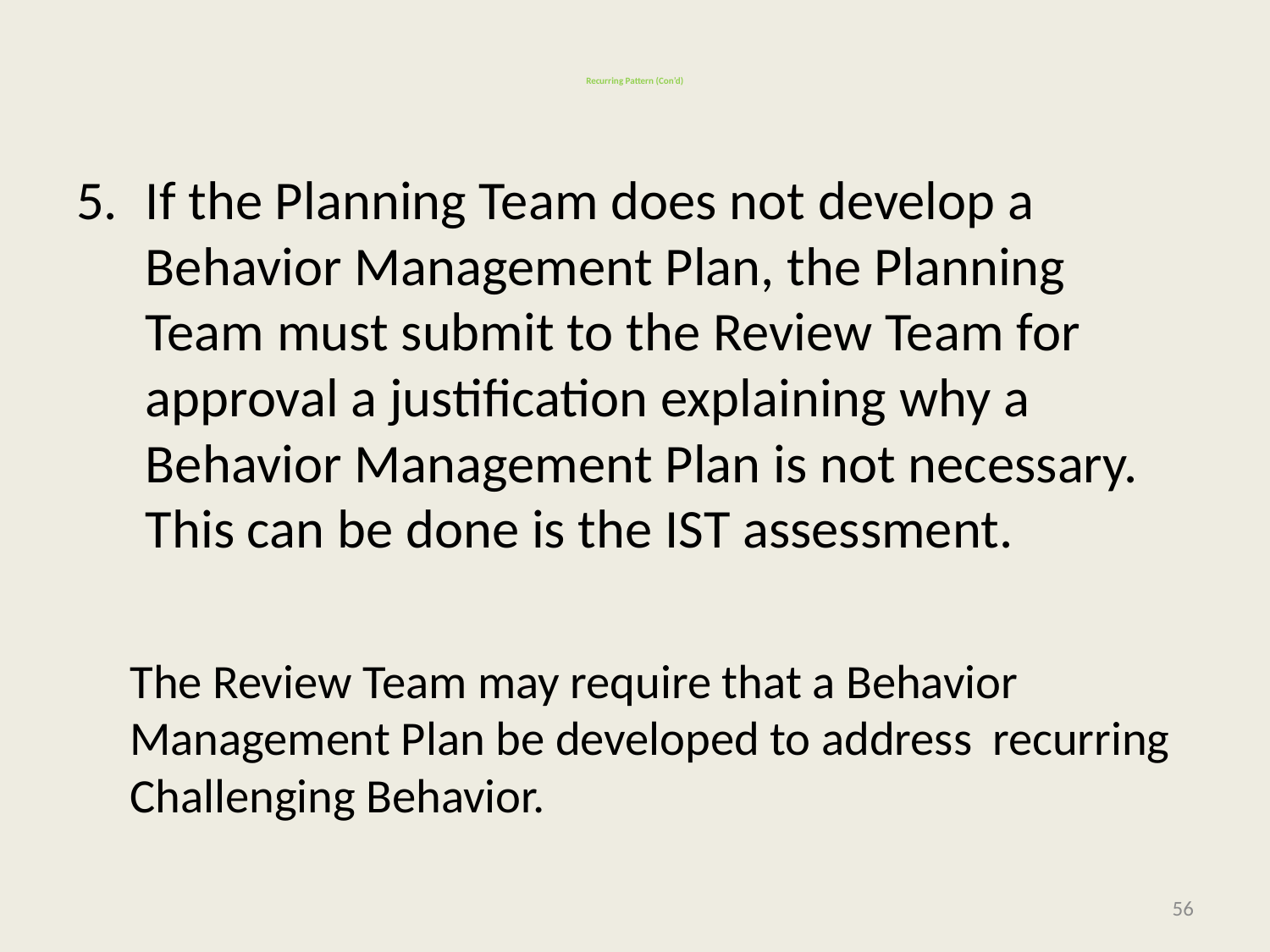

# Recurring Pattern (Con’d)
If the Planning Team does not develop a Behavior Management Plan, the Planning Team must submit to the Review Team for approval a justification explaining why a Behavior Management Plan is not necessary.  This can be done is the IST assessment.

	The Review Team may require that a Behavior 	Management Plan be developed to address 	recurring Challenging Behavior.

56